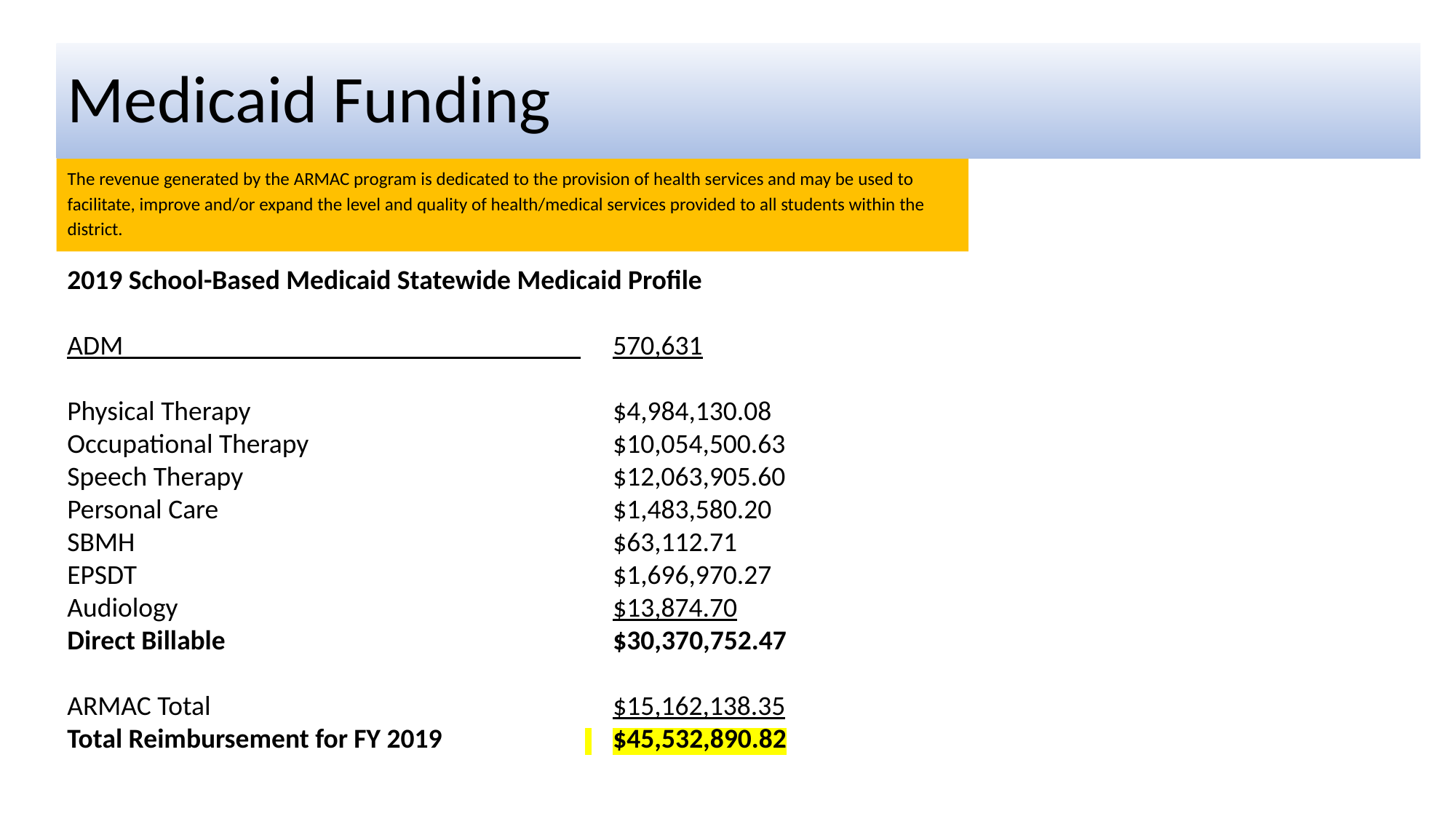

# Medicaid Funding
The revenue generated by the ARMAC program is dedicated to the provision of health services and may be used to facilitate, improve and/or expand the level and quality of health/medical services provided to all students within the district.

2019 School-Based Medicaid Statewide Medicaid Profile

ADM                                                                          	570,631

Physical Therapy                                                      	$4,984,130.08
Occupational Therapy                                              	$10,054,500.63
Speech Therapy                                                       	$12,063,905.60
Personal Care                                                           	$1,483,580.20
SBMH                                                                       	$63,112.71
EPSDT                                                                      	$1,696,970.27
Audiology                                                                  	$13,874.70
Direct Billable                                                           	$30,370,752.47

ARMAC Total                                                            	$15,162,138.35
Total Reimbursement for FY 2019                        	$45,532,890.82